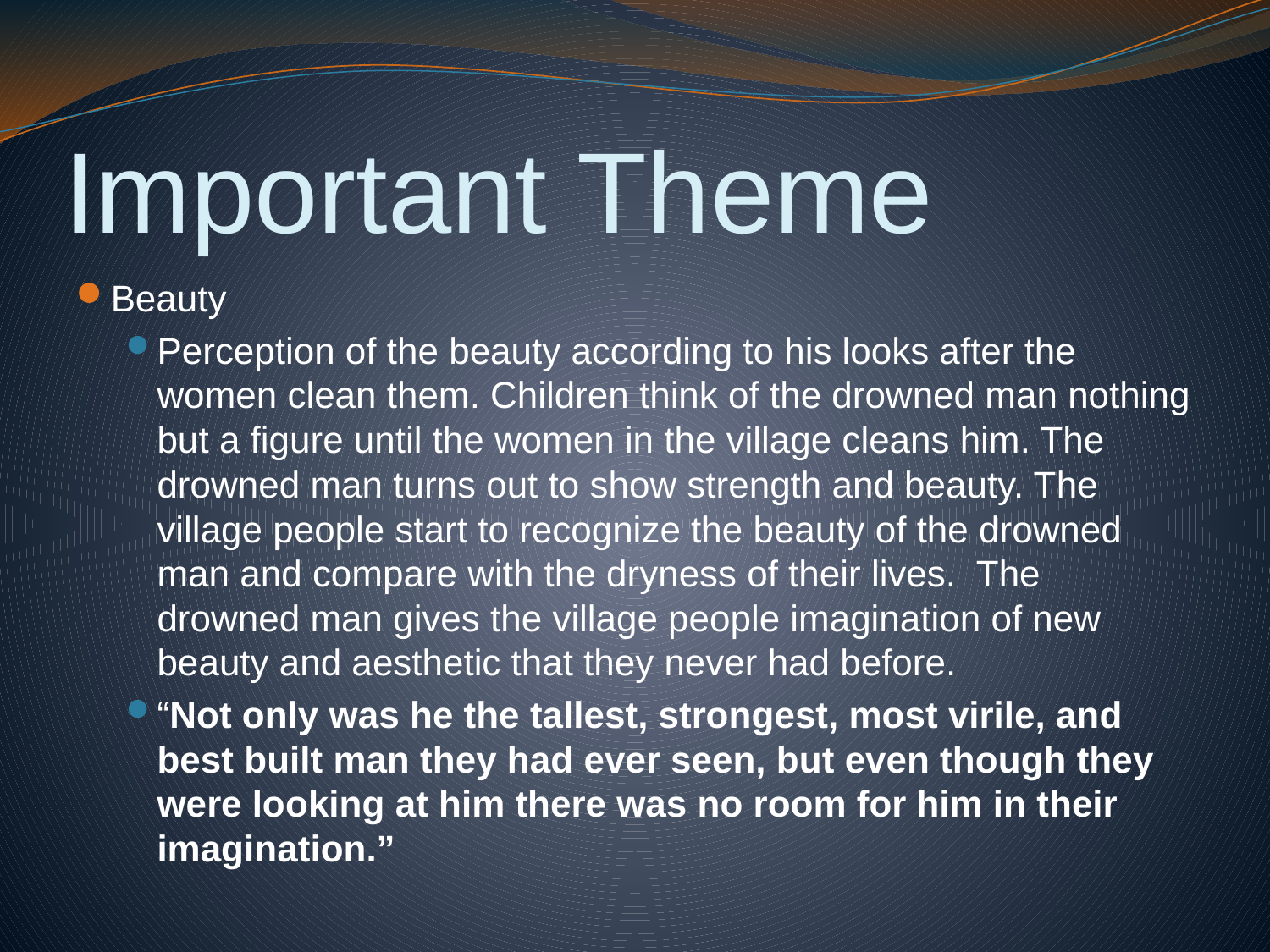

# Important Theme
Beauty
Perception of the beauty according to his looks after the women clean them. Children think of the drowned man nothing but a figure until the women in the village cleans him. The drowned man turns out to show strength and beauty. The village people start to recognize the beauty of the drowned man and compare with the dryness of their lives.  The drowned man gives the village people imagination of new beauty and aesthetic that they never had before.
“Not only was he the tallest, strongest, most virile, and best built man they had ever seen, but even though they were looking at him there was no room for him in their imagination.”